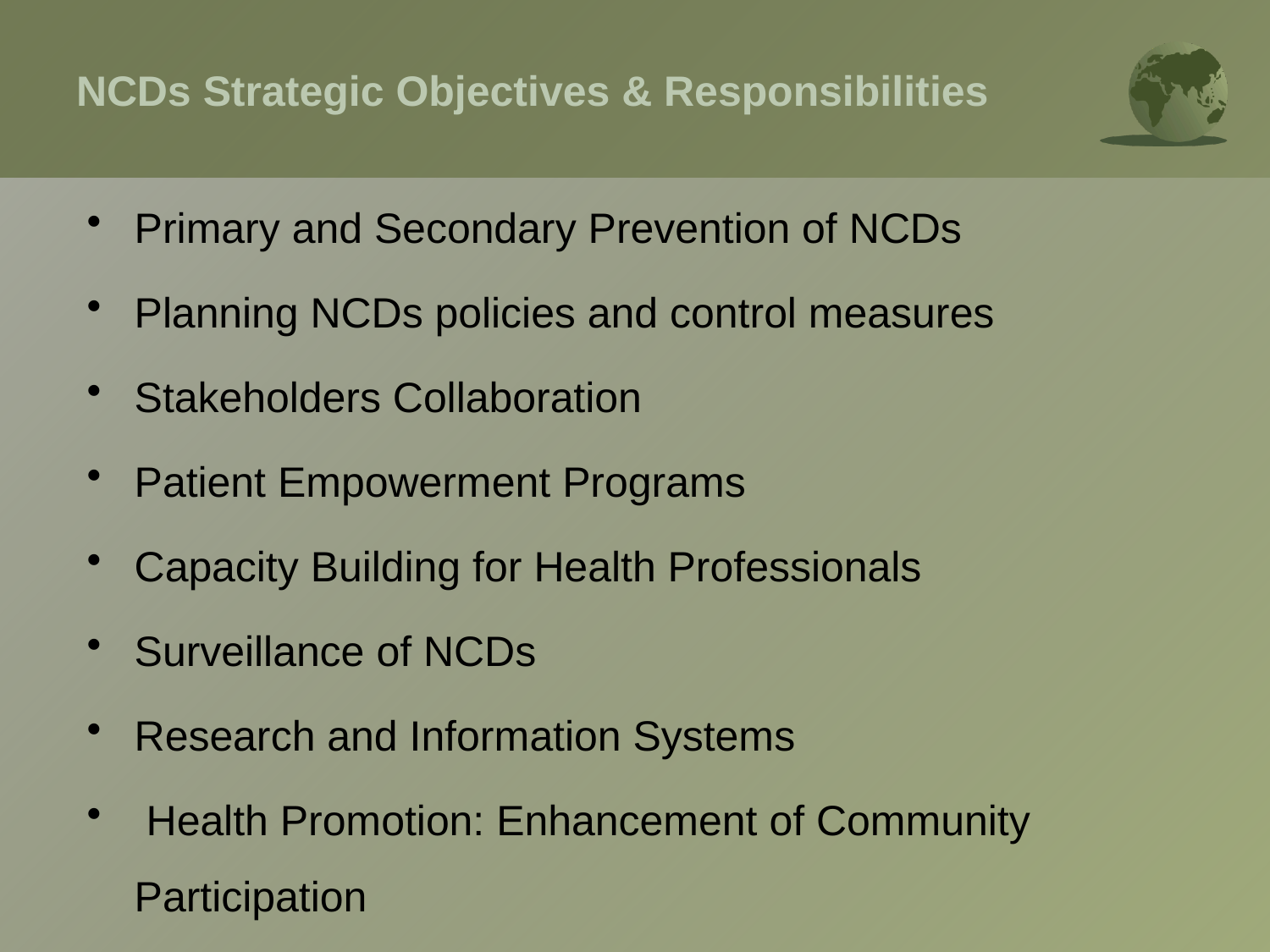

# NCDs Strategic Objectives & Responsibilities
Primary and Secondary Prevention of NCDs
Planning NCDs policies and control measures
Stakeholders Collaboration
Patient Empowerment Programs
Capacity Building for Health Professionals
Surveillance of NCDs
Research and Information Systems
 Health Promotion: Enhancement of Community Participation